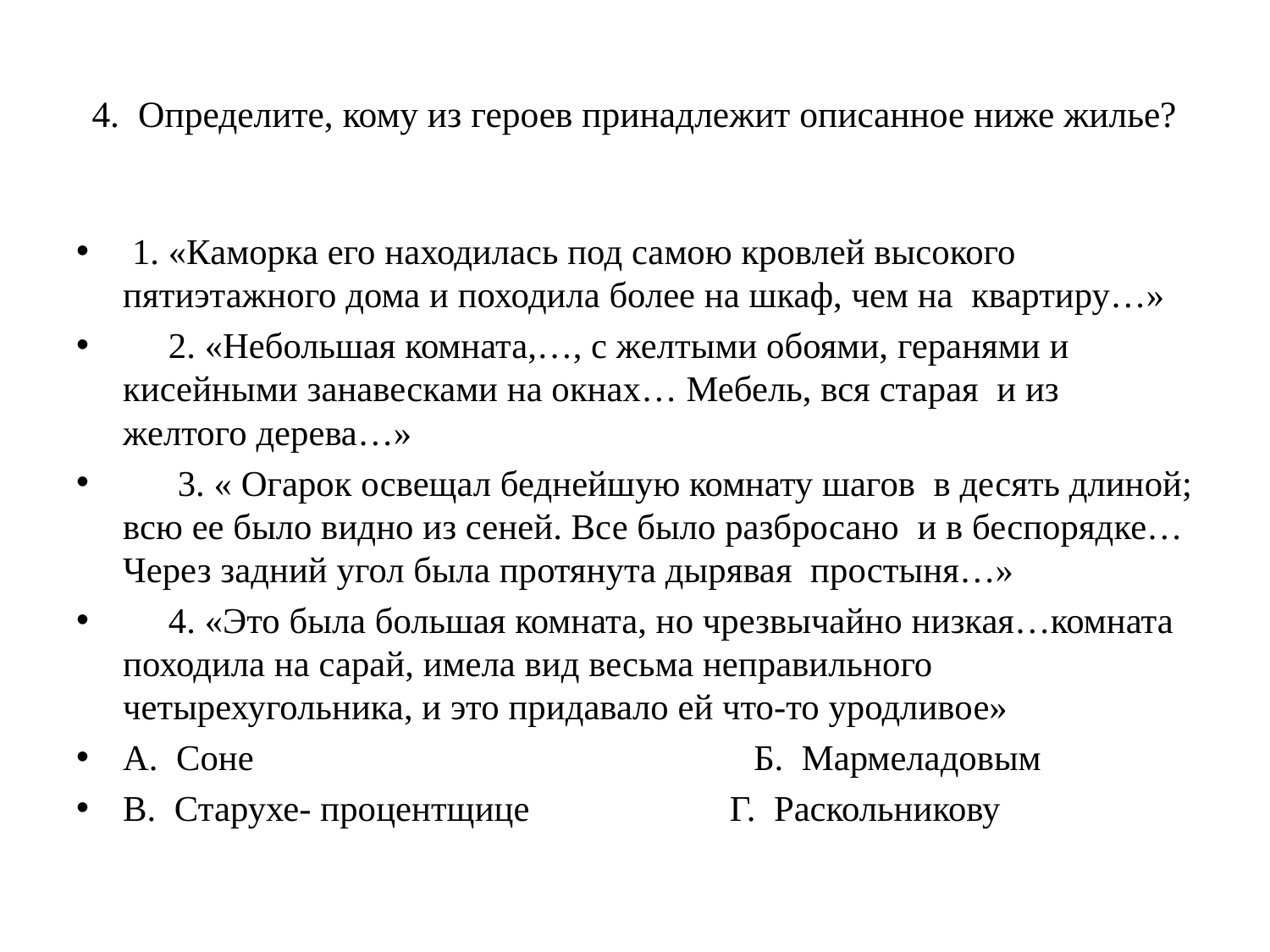

# 4.  Определите, кому из героев принадлежит описанное ниже жилье?
 1. «Каморка его находилась под самою кровлей высокого пятиэтажного дома и походила более на шкаф, чем на  квартиру…»
     2. «Небольшая комната,…, с желтыми обоями, геранями и кисейными занавесками на окнах… Мебель, вся старая  и из желтого дерева…»
      3. « Огарок освещал беднейшую комнату шагов  в десять длиной; всю ее было видно из сеней. Все было разбросано  и в беспорядке… Через задний угол была протянута дырявая  простыня…»
     4. «Это была большая комната, но чрезвычайно низкая…комната походила на сарай, имела вид весьма неправильного четырехугольника, и это придавало ей что-то уродливое»
А.  Соне                                                       Б.  Мармеладовым
В.  Старухе- процентщице                      Г.  Раскольникову